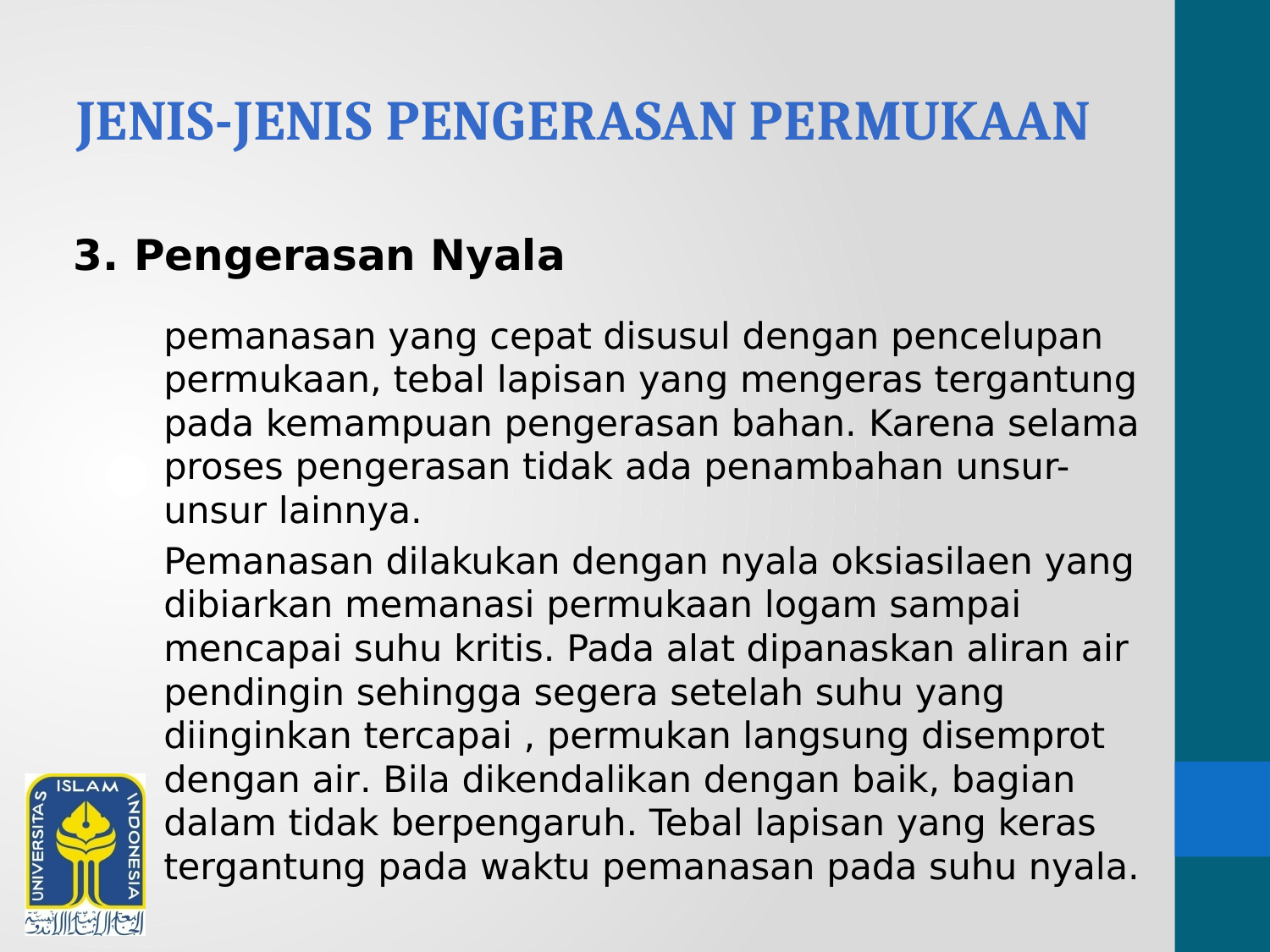

# Jenis-jenis pengerasan permukaan
3. Pengerasan Nyala
pemanasan yang cepat disusul dengan pencelupan permukaan, tebal lapisan yang mengeras tergantung pada kemampuan pengerasan bahan. Karena selama proses pengerasan tidak ada penambahan unsur-unsur lainnya.
Pemanasan dilakukan dengan nyala oksiasilaen yang dibiarkan memanasi permukaan logam sampai mencapai suhu kritis. Pada alat dipanaskan aliran air pendingin sehingga segera setelah suhu yang diinginkan tercapai , permukan langsung disemprot dengan air. Bila dikendalikan dengan baik, bagian dalam tidak berpengaruh. Tebal lapisan yang keras tergantung pada waktu pemanasan pada suhu nyala.